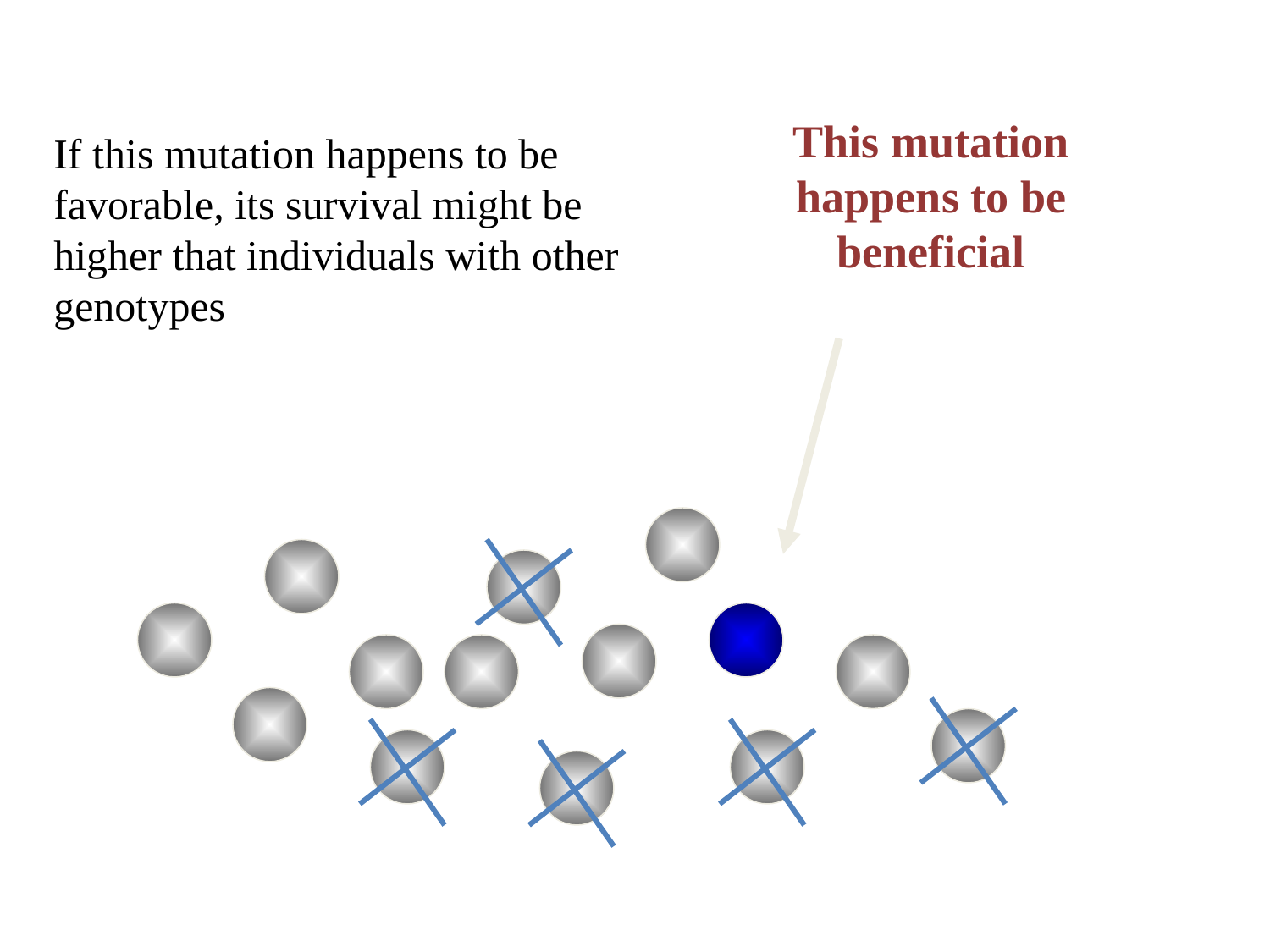

This mutation happens to be beneficial
If this mutation happens to be favorable, its survival might be higher that individuals with other genotypes